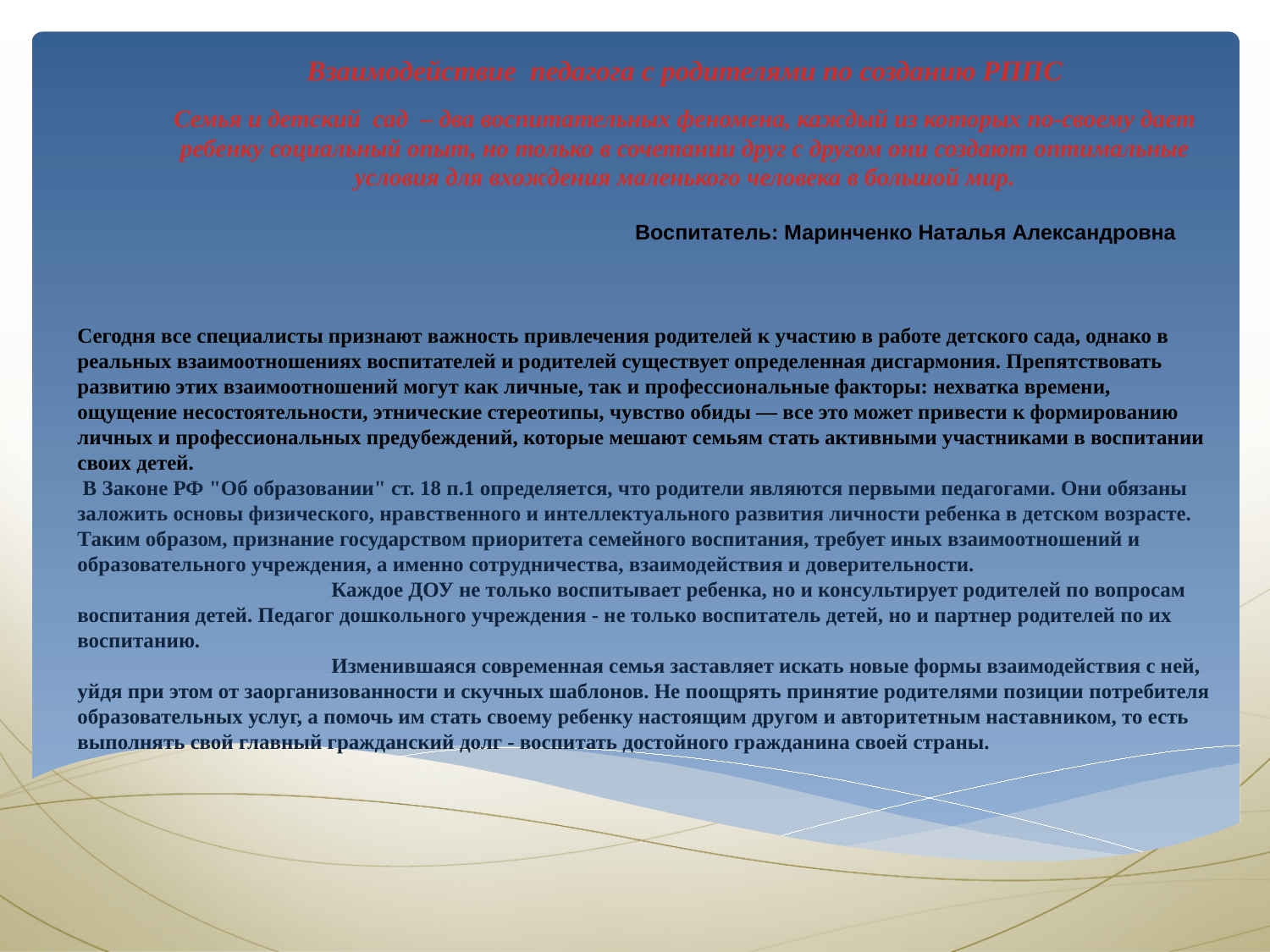

Взаимодействие  педагога с родителями по созданию РППС
Семья и детский  сад  – два воспитательных феномена, каждый из которых по-своему дает ребенку социальный опыт, но только в сочетании друг с другом они создают оптимальные условия для вхождения маленького человека в большой мир.
Воспитатель: Маринченко Наталья Александровна
Сегодня все специалисты признают важность привлечения родителей к участию в работе детского сада, однако в реальных взаимоотношениях воспитателей и родителей существует определенная дисгармония. Препятствовать развитию этих взаимоотношений могут как личные, так и профессиональные факторы: нехватка времени, ощущение несостоятельности, этнические стереотипы, чувство обиды — все это может привести к формированию личных и профессиональных предубеждений, которые мешают семьям стать активными участниками в воспитании своих детей.
 В Законе РФ "Об образовании" ст. 18 п.1 определяется, что родители являются первыми педагогами. Они обязаны заложить основы физического, нравственного и интеллектуального развития личности ребенка в детском возрасте. Таким образом, признание государством приоритета семейного воспитания, требует иных взаимоотношений и образовательного учреждения, а именно сотрудничества, взаимодействия и доверительности.
		Каждое ДОУ не только воспитывает ребенка, но и консультирует родителей по вопросам воспитания детей. Педагог дошкольного учреждения - не только воспитатель детей, но и партнер родителей по их воспитанию.
		Изменившаяся современная семья заставляет искать новые формы взаимодействия с ней, уйдя при этом от заорганизованности и скучных шаблонов. Не поощрять принятие родителями позиции потребителя образовательных услуг, а помочь им стать своему ребенку настоящим другом и авторитетным наставником, то есть выполнять свой главный гражданский долг - воспитать достойного гражданина своей страны.